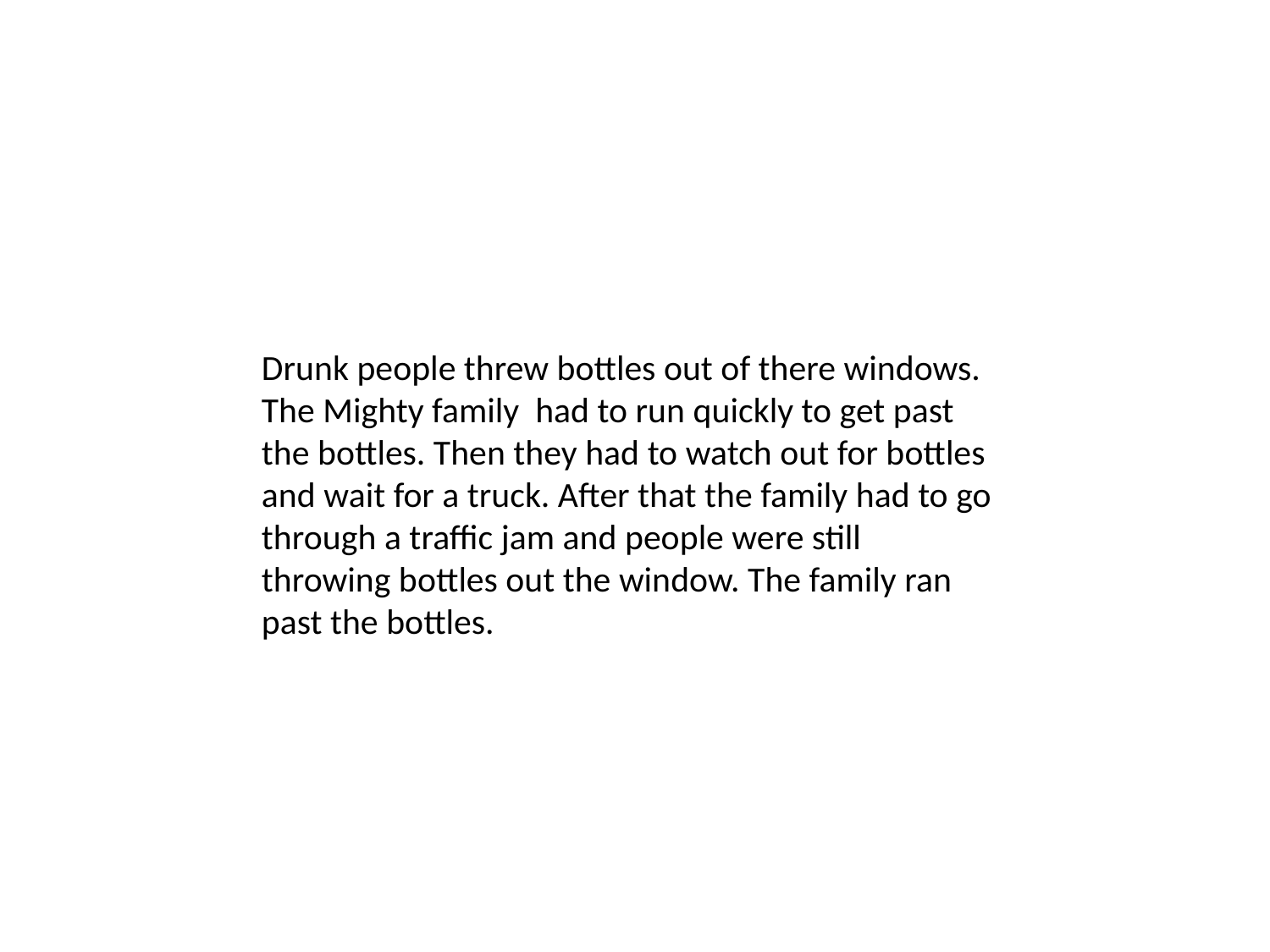

Drunk people threw bottles out of there windows. The Mighty family  had to run quickly to get past the bottles. Then they had to watch out for bottles and wait for a truck. After that the family had to go through a traffic jam and people were still throwing bottles out the window. The family ran past the bottles.